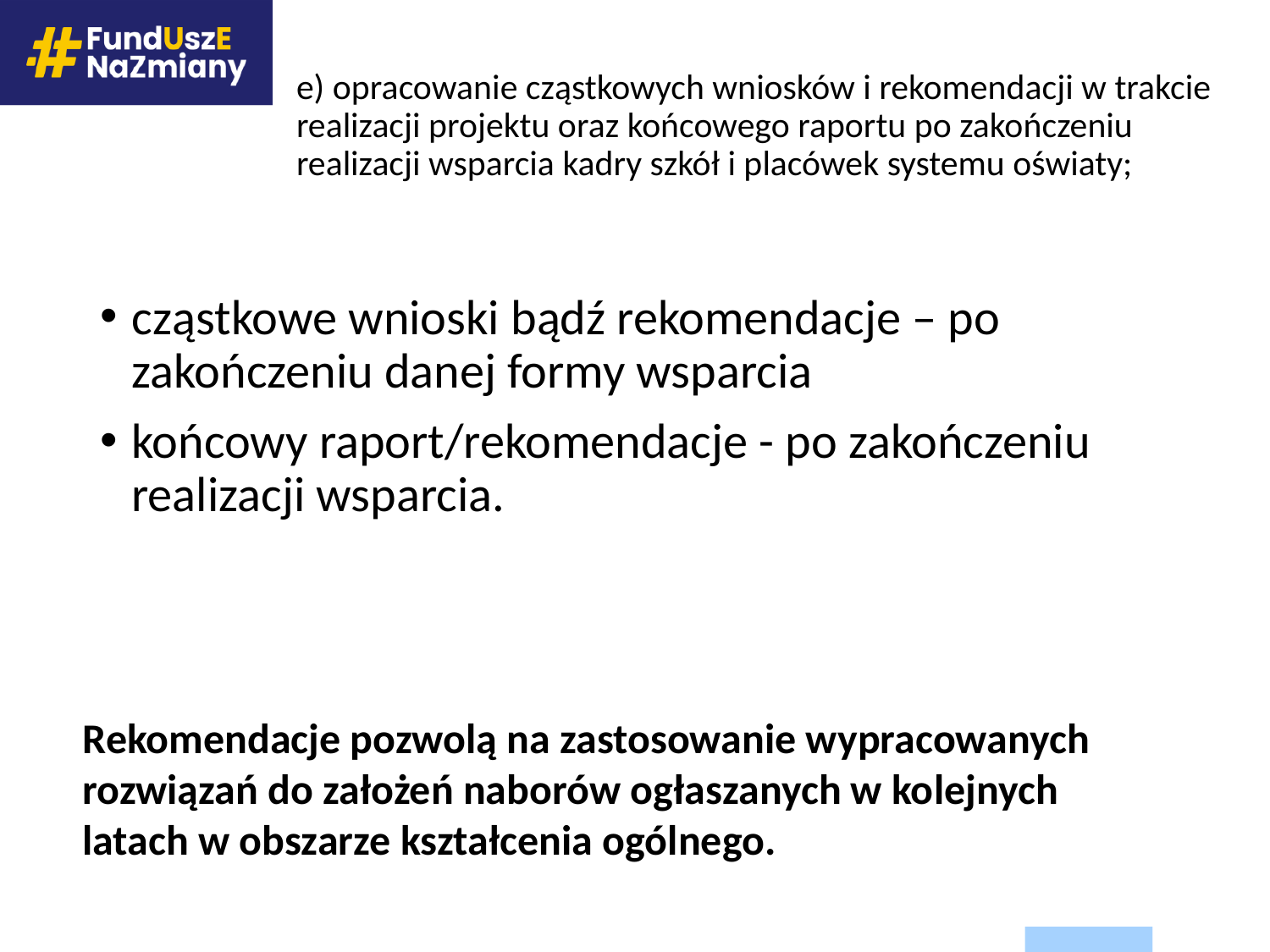

# e) opracowanie cząstkowych wniosków i rekomendacji w trakcie realizacji projektu oraz końcowego raportu po zakończeniu realizacji wsparcia kadry szkół i placówek systemu oświaty;
cząstkowe wnioski bądź rekomendacje – po zakończeniu danej formy wsparcia
końcowy raport/rekomendacje - po zakończeniu realizacji wsparcia.

Rekomendacje pozwolą na zastosowanie wypracowanych rozwiązań do założeń naborów ogłaszanych w kolejnych latach w obszarze kształcenia ogólnego.